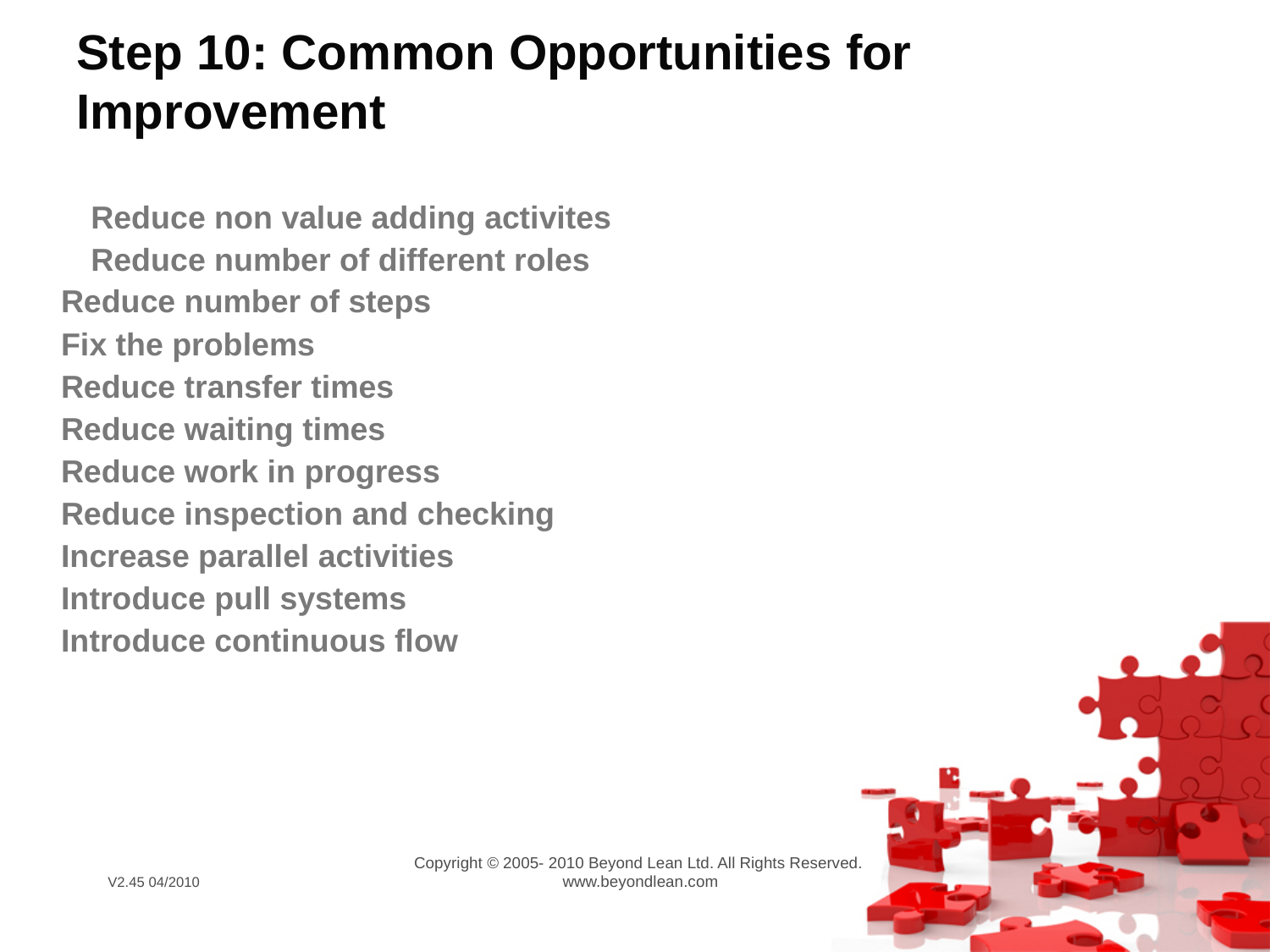

# Step 10: Common Opportunities for Improvement
Reduce non value adding activites
Reduce number of different roles
Reduce number of steps
Fix the problems
Reduce transfer times
Reduce waiting times
Reduce work in progress
Reduce inspection and checking
Increase parallel activities
Introduce pull systems
Introduce continuous flow